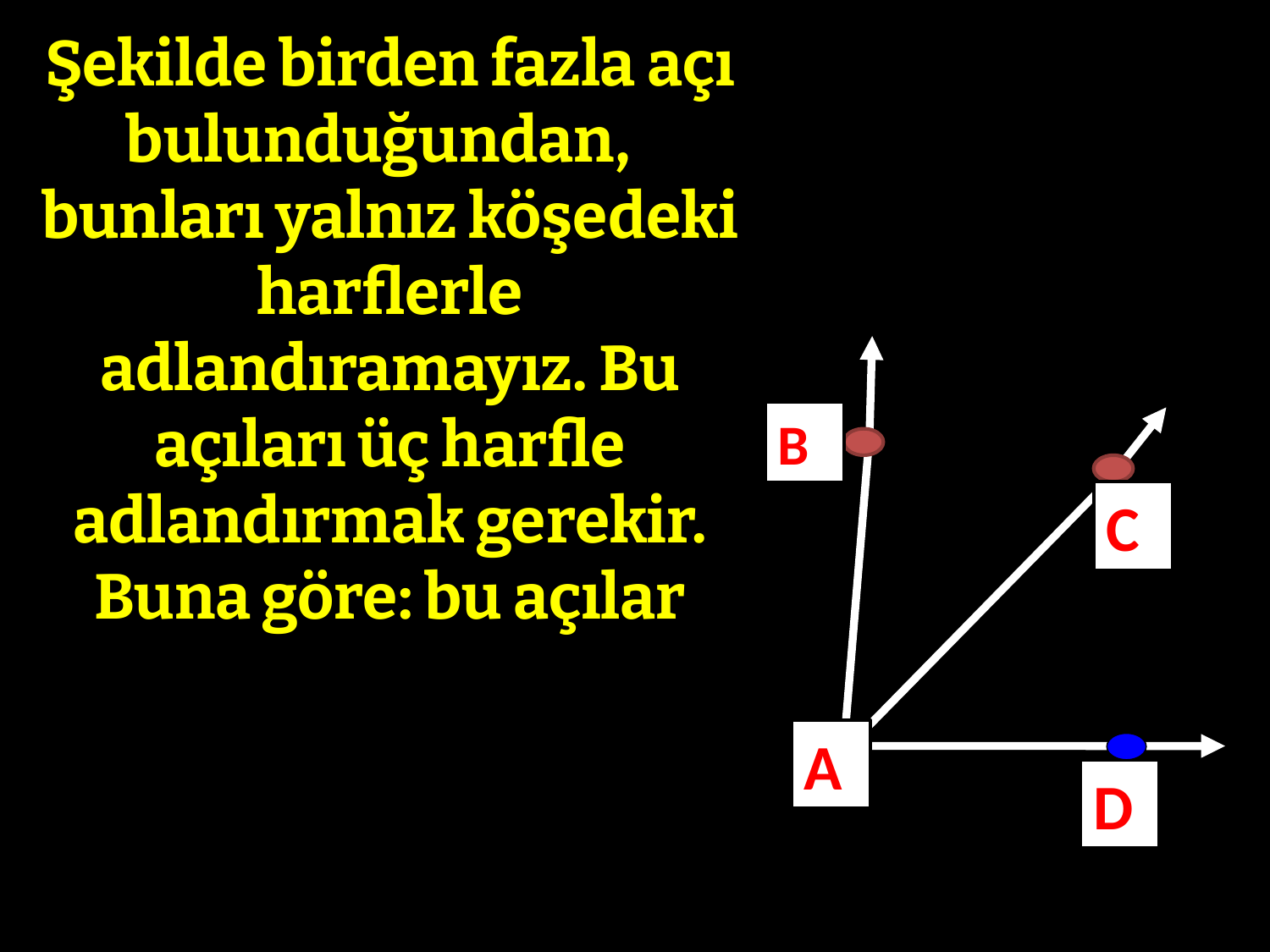

Şekilde birden fazla açı bulunduğundan,   bunları yalnız köşedeki harflerle adlandıramayız. Bu açıları üç harfle adlandırmak gerekir. Buna göre: bu açılar
#

B

C
A

D